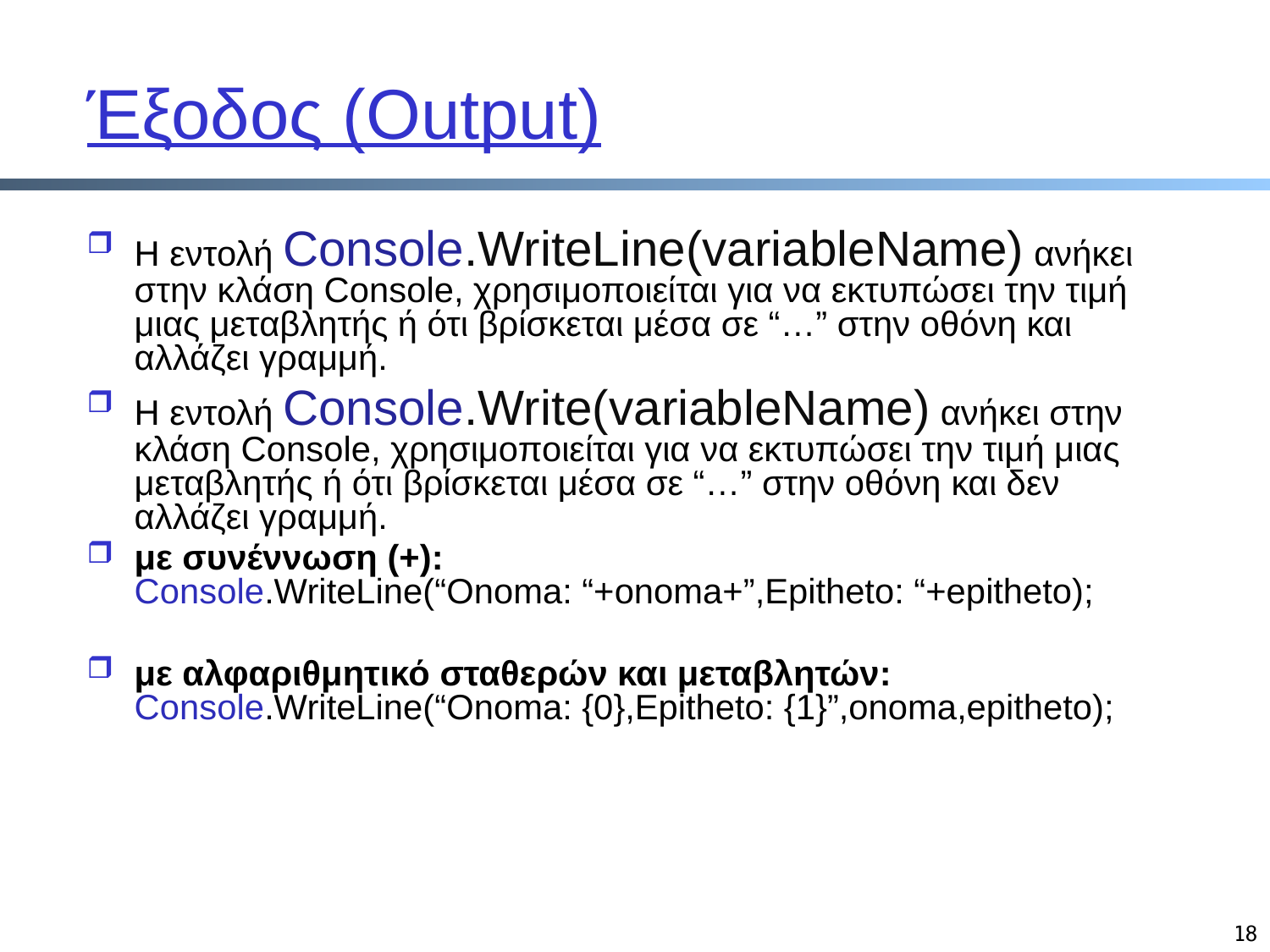

# Έξοδος (Output)
Η εντολή Console.WriteLine(variableName) ανήκει στην κλάση Console, χρησιμοποιείται για να εκτυπώσει την τιμή μιας μεταβλητής ή ότι βρίσκεται μέσα σε “…” στην οθόνη και αλλάζει γραμμή.
Η εντολή Console.Write(variableName) ανήκει στην κλάση Console, χρησιμοποιείται για να εκτυπώσει την τιμή μιας μεταβλητής ή ότι βρίσκεται μέσα σε “…” στην οθόνη και δεν αλλάζει γραμμή.
με συνέννωση (+):
Console.WriteLine(“Onoma: “+onoma+”,Epitheto: “+epitheto);

με αλφαριθμητικό σταθερών και μεταβλητών:
Console.WriteLine(“Onoma: {0},Epitheto: {1}”,onoma,epitheto);

18